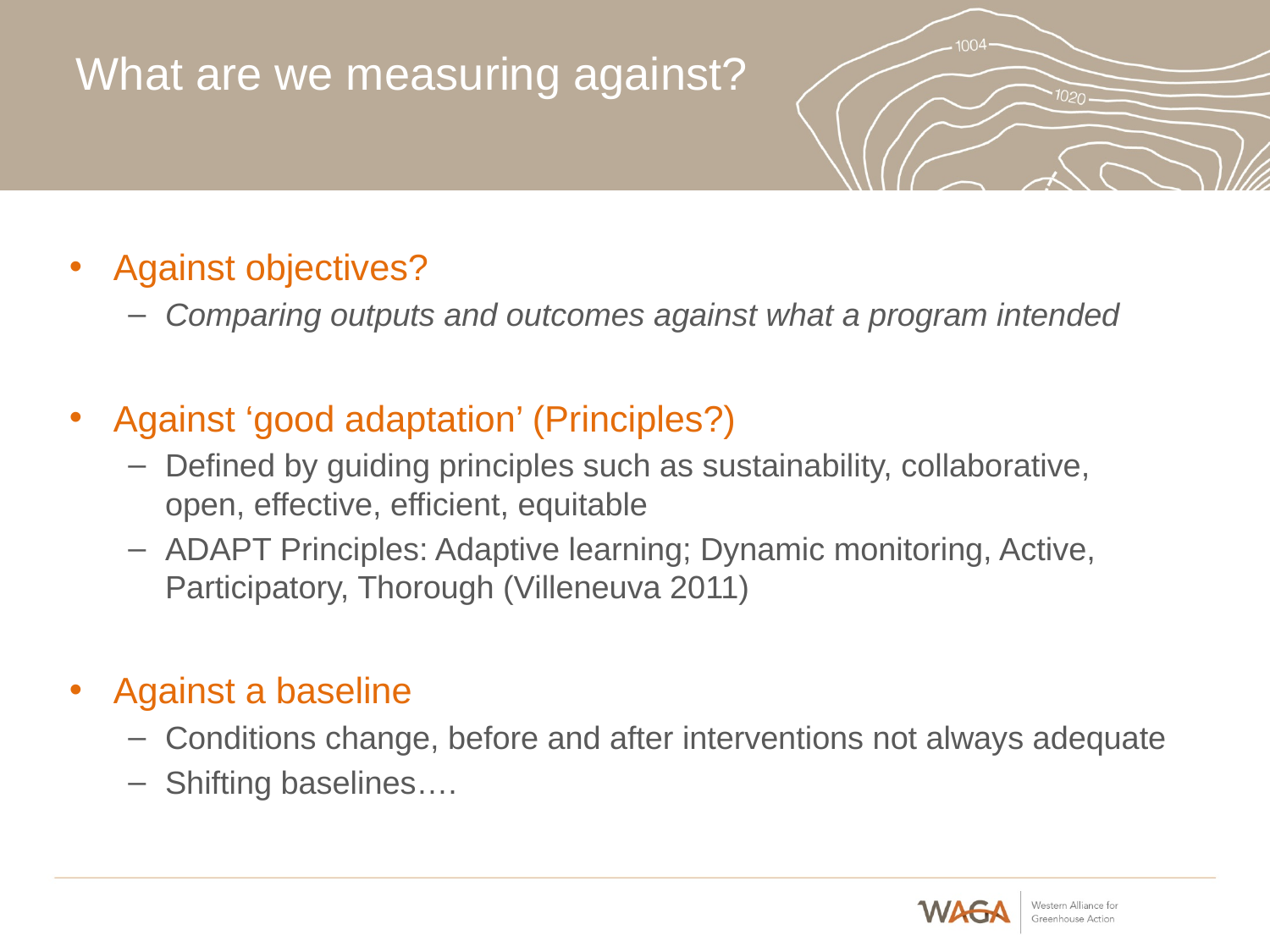

# What are we measuring against?
Against objectives?
Comparing outputs and outcomes against what a program intended

Against ‘good adaptation’ (Principles?)
Defined by guiding principles such as sustainability, collaborative, open, effective, efficient, equitable
ADAPT Principles: Adaptive learning; Dynamic monitoring, Active, Participatory, Thorough (Villeneuva 2011)

Against a baseline
Conditions change, before and after interventions not always adequate
Shifting baselines….